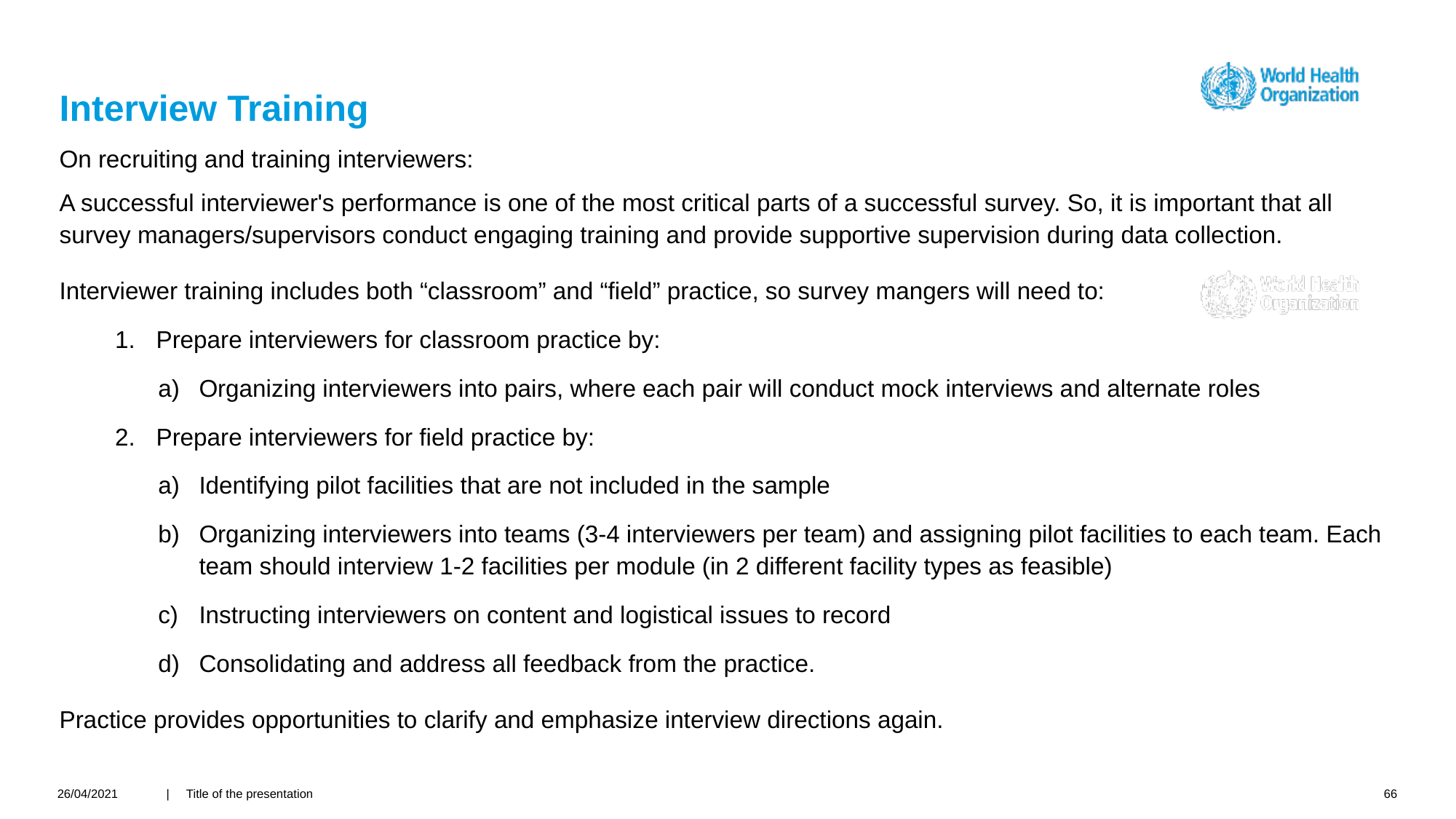

# Interview Training
On recruiting and training interviewers:
A successful interviewer's performance is one of the most critical parts of a successful survey. So, it is important that all survey managers/supervisors conduct engaging training and provide supportive supervision during data collection.
Interviewer training includes both “classroom” and “field” practice, so survey mangers will need to:
Prepare interviewers for classroom practice by:
Organizing interviewers into pairs, where each pair will conduct mock interviews and alternate roles
Prepare interviewers for field practice by:
Identifying pilot facilities that are not included in the sample
Organizing interviewers into teams (3-4 interviewers per team) and assigning pilot facilities to each team. Each team should interview 1-2 facilities per module (in 2 different facility types as feasible)
Instructing interviewers on content and logistical issues to record
Consolidating and address all feedback from the practice.
Practice provides opportunities to clarify and emphasize interview directions again.

26/04/2021
|     Title of the presentation
66